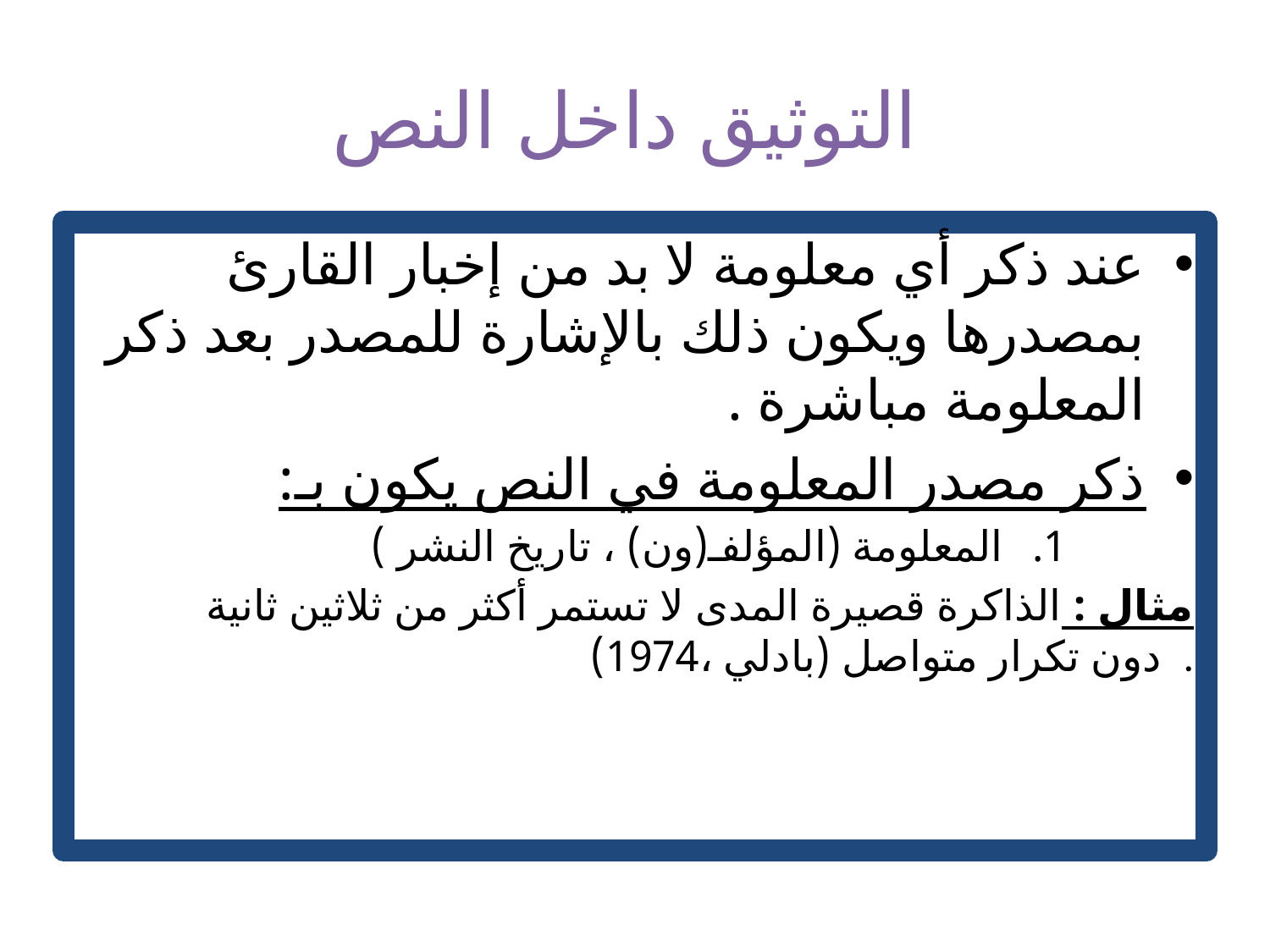

# التوثيق داخل النص
عند ذكر أي معلومة لا بد من إخبار القارئ بمصدرها ويكون ذلك بالإشارة للمصدر بعد ذكر المعلومة مباشرة .
ذكر مصدر المعلومة في النص يكون بـ:
المعلومة (المؤلفـ(ون) ، تاريخ النشر )
مثال : الذاكرة قصيرة المدى لا تستمر أكثر من ثلاثين ثانية دون تكرار متواصل (بادلي ،1974) .